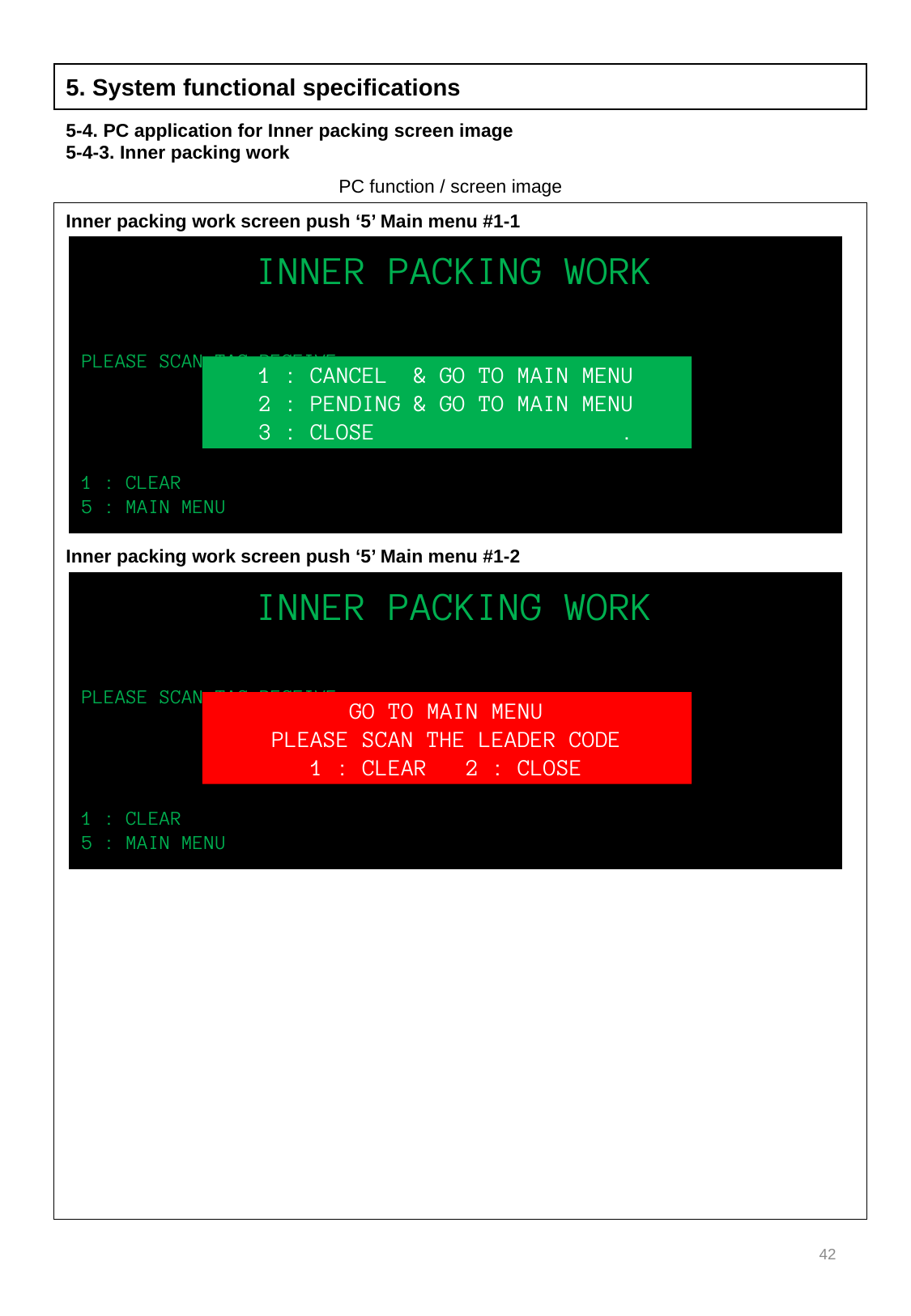

5. System functional specifications
5-4. PC application for Inner packing screen image
5-4-3. Inner packing work
PC function / screen image

Inner packing work screen push ‘5’ Main menu #1-1

INNER PACKING WORK
PLEASE SCAN TAG RECEIVE	:

1 : CLEAR
5 : MAIN MENU
1 : CANCEL  & GO TO MAIN MENU
2 : PENDING & GO TO MAIN MENU
3 : CLOSE                   .
Inner packing work screen push ‘5’ Main menu #1-2

INNER PACKING WORK
PLEASE SCAN TAG RECEIVE	:

1 : CLEAR
5 : MAIN MENU
GO TO MAIN MENU
PLEASE SCAN THE LEADER CODE
1 : CLEAR   2 : CLOSE
42